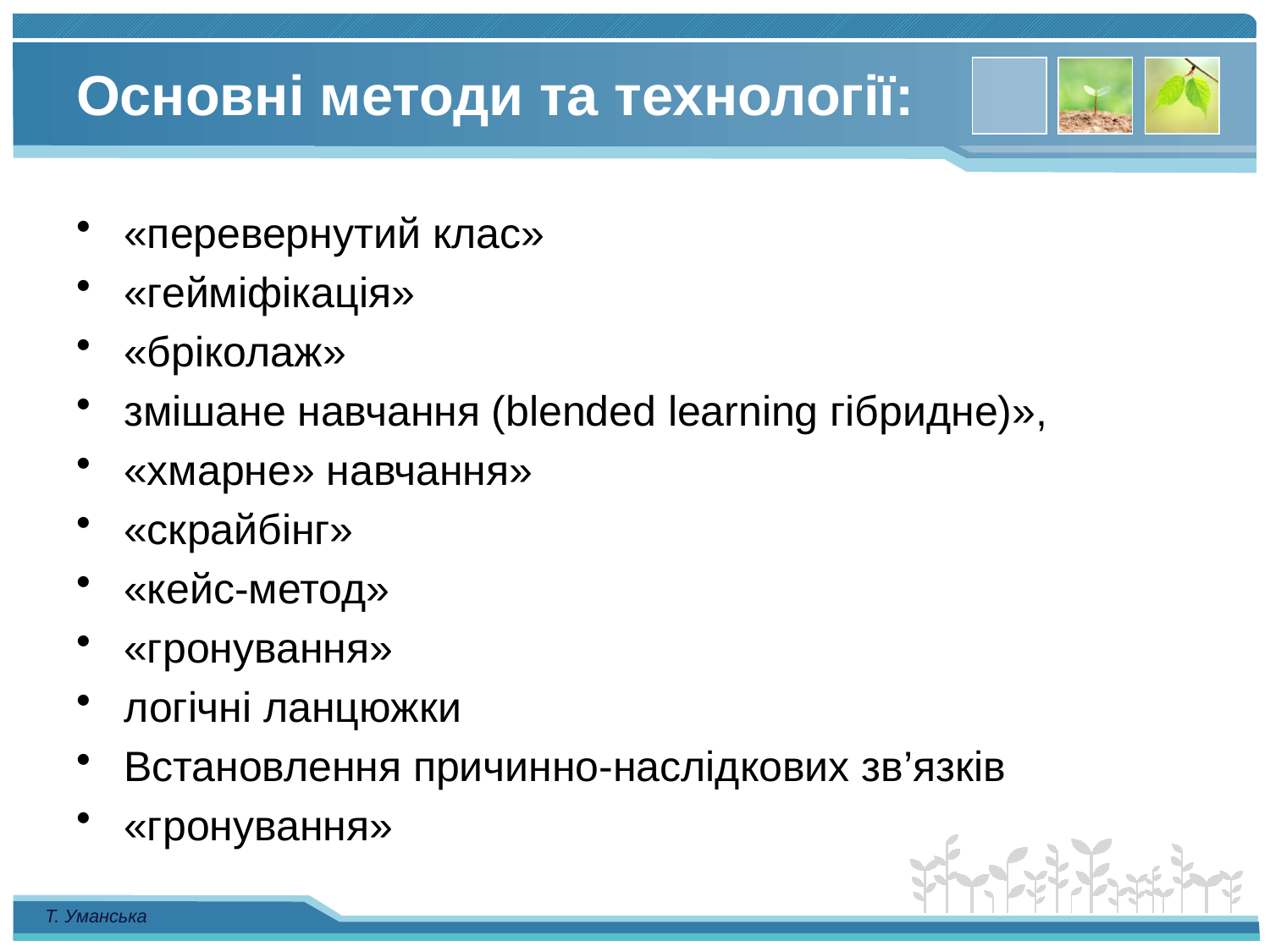

# Основні методи та технології:
«перевернутий клас»
«гейміфікація»
«бріколаж»
змішане навчання (blended learning гібридне)»,
«хмарне» навчання»
«скрайбінг»
«кейс-метод»
«гронування»
логічні ланцюжки
Встановлення причинно-наслідкових зв’язків
«гронування»